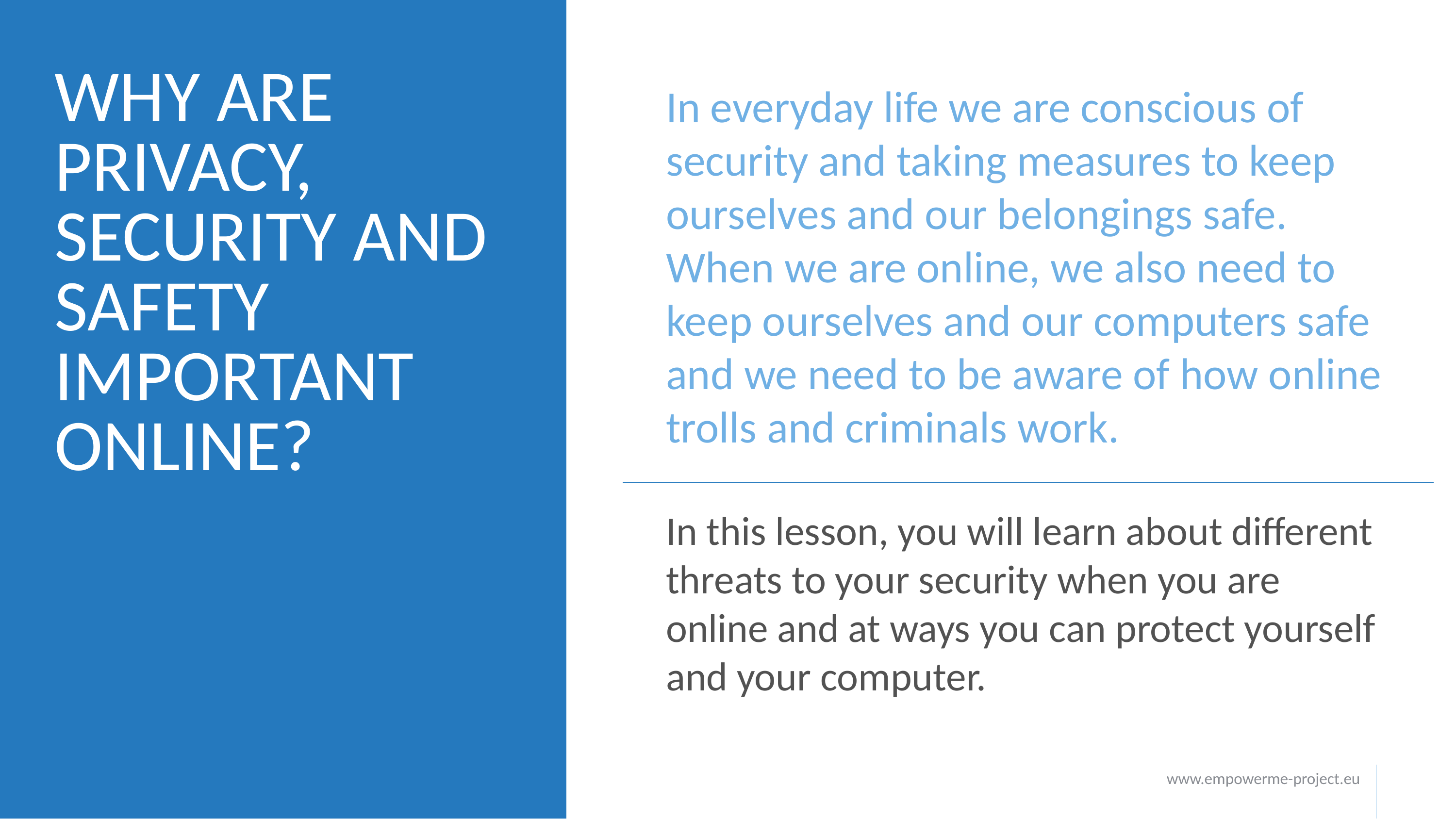

# WHY ARE PRIVACY, SECURITY AND SAFETY IMPORTANT ONLINE?
In everyday life we are conscious of security and taking measures to keep ourselves and our belongings safe. When we are online, we also need to keep ourselves and our computers safe and we need to be aware of how online trolls and criminals work.

In this lesson, you will learn about different threats to your security when you are online and at ways you can protect yourself and your computer.
www.empowerme-project.eu